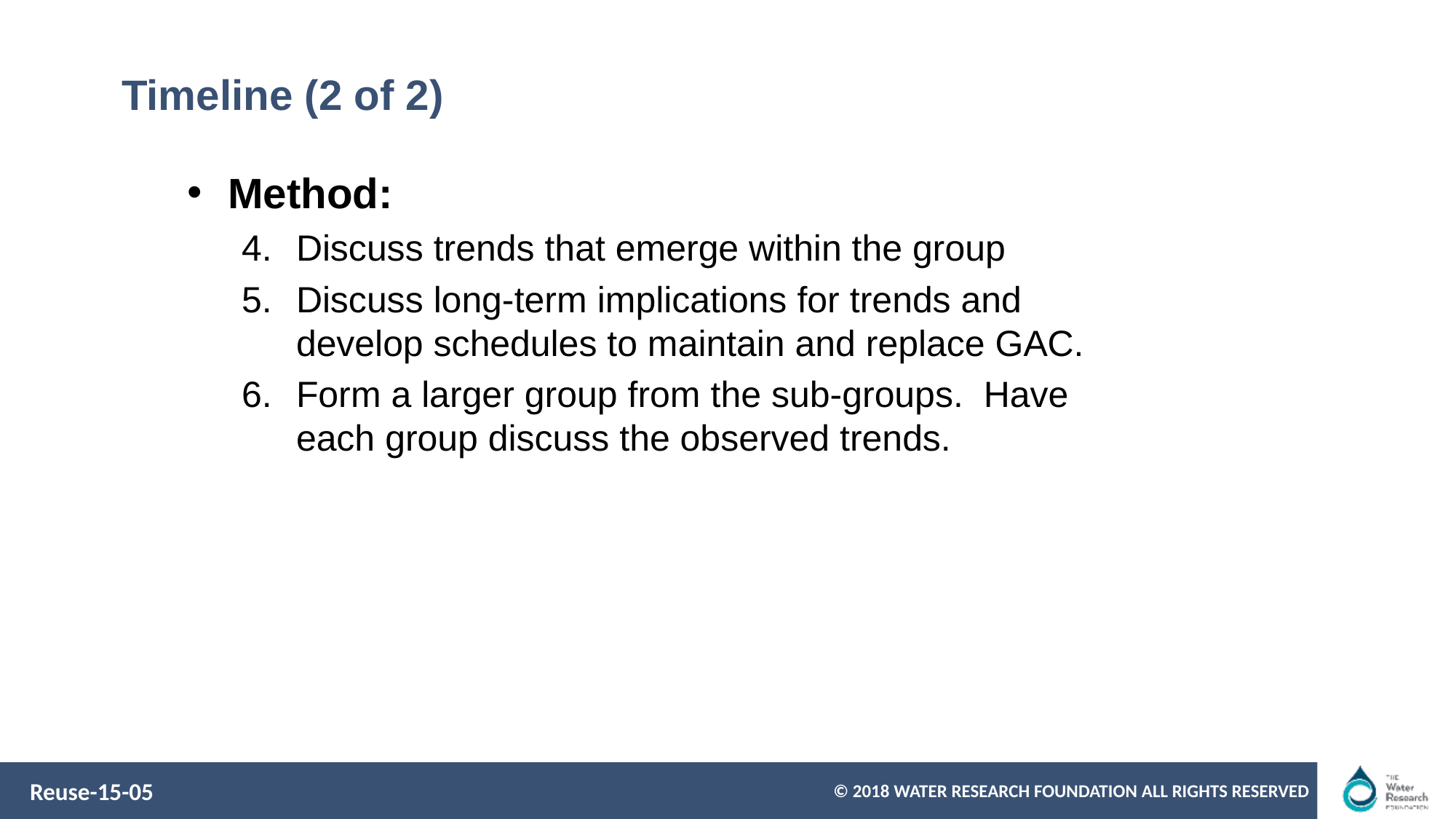

# Timeline (2 of 2)
Method:
Discuss trends that emerge within the group
Discuss long-term implications for trends and develop schedules to maintain and replace GAC.
Form a larger group from the sub-groups.  Have each group discuss the observed trends.